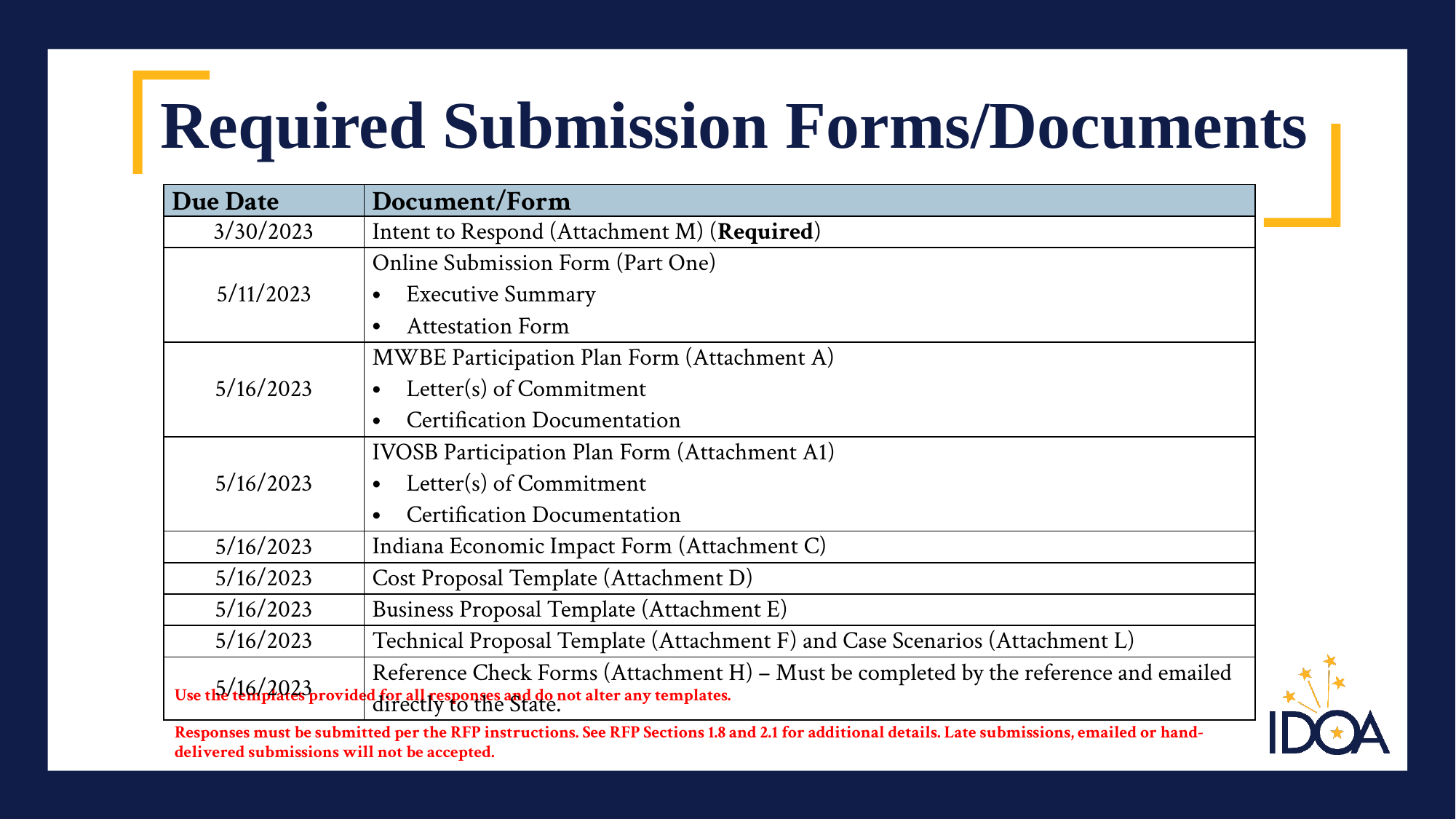

# Required Submission Forms/Documents
| Due Date | Document/Form |
| --- | --- |
| 3/30/2023 | Intent to Respond (Attachment M) (Required) |
| 5/11/2023 | Online Submission Form (Part One) Executive Summary Attestation Form |
| 5/16/2023 | MWBE Participation Plan Form (Attachment A) Letter(s) of Commitment Certification Documentation |
| 5/16/2023 | IVOSB Participation Plan Form (Attachment A1) Letter(s) of Commitment Certification Documentation |
| 5/16/2023 | Indiana Economic Impact Form (Attachment C) |
| 5/16/2023 | Cost Proposal Template (Attachment D) |
| 5/16/2023 | Business Proposal Template (Attachment E) |
| 5/16/2023 | Technical Proposal Template (Attachment F) and Case Scenarios (Attachment L) |
| 5/16/2023 | Reference Check Forms (Attachment H) – Must be completed by the reference and emailed directly to the State. |
Use the templates provided for all responses and do not alter any templates.
Responses must be submitted per the RFP instructions. See RFP Sections 1.8 and 2.1 for additional details. Late submissions, emailed or hand-delivered submissions will not be accepted.